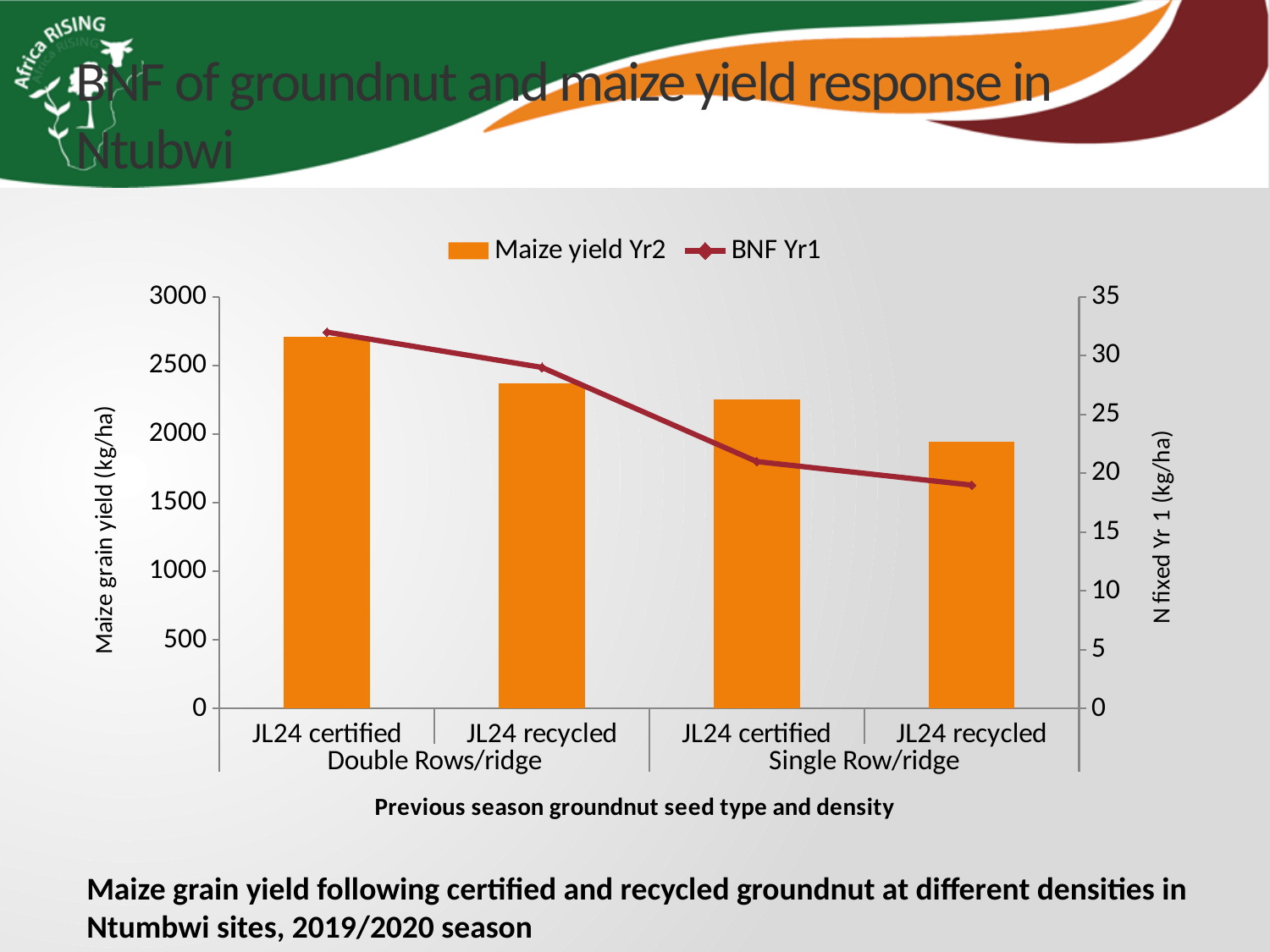

# BNF of groundnut and maize yield response in Ntubwi

### Chart

| Category | Maize yield Yr2 | BNF Yr1 |
|---|---|---|
| JL24 certified | 2709.5238095238096 | 32.0 |
| JL24 recycled | 2368.367346938776 | 29.0 |
| JL24 certified | 2252.3809523809523 | 21.0 |
| JL24 recycled | 1942.8571428571431 | 19.0 |
Maize grain yield following certified and recycled groundnut at different densities in Ntumbwi sites, 2019/2020 season